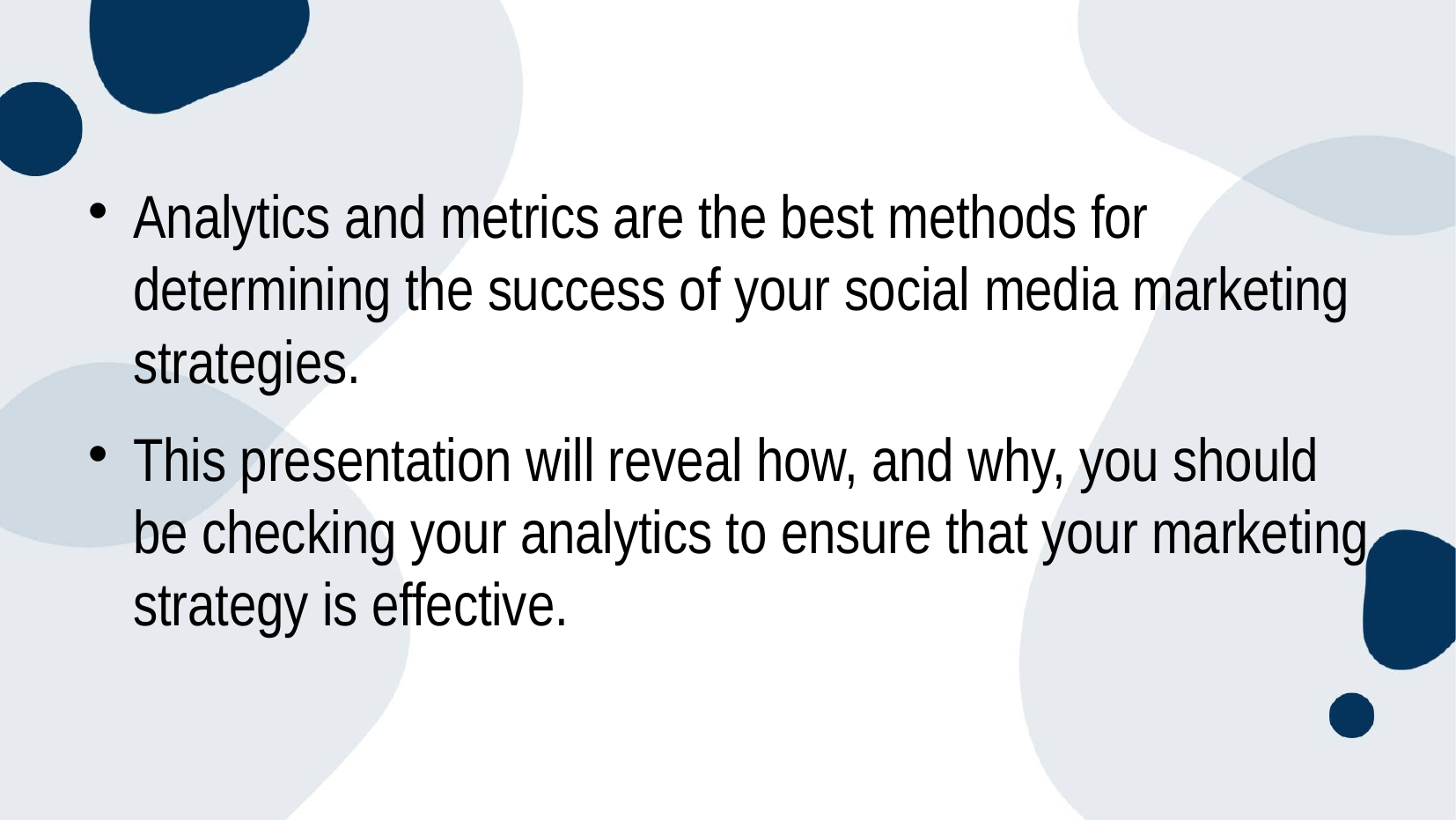

Analytics and metrics are the best methods for determining the success of your social media marketing strategies.
This presentation will reveal how, and why, you should be checking your analytics to ensure that your marketing strategy is effective.